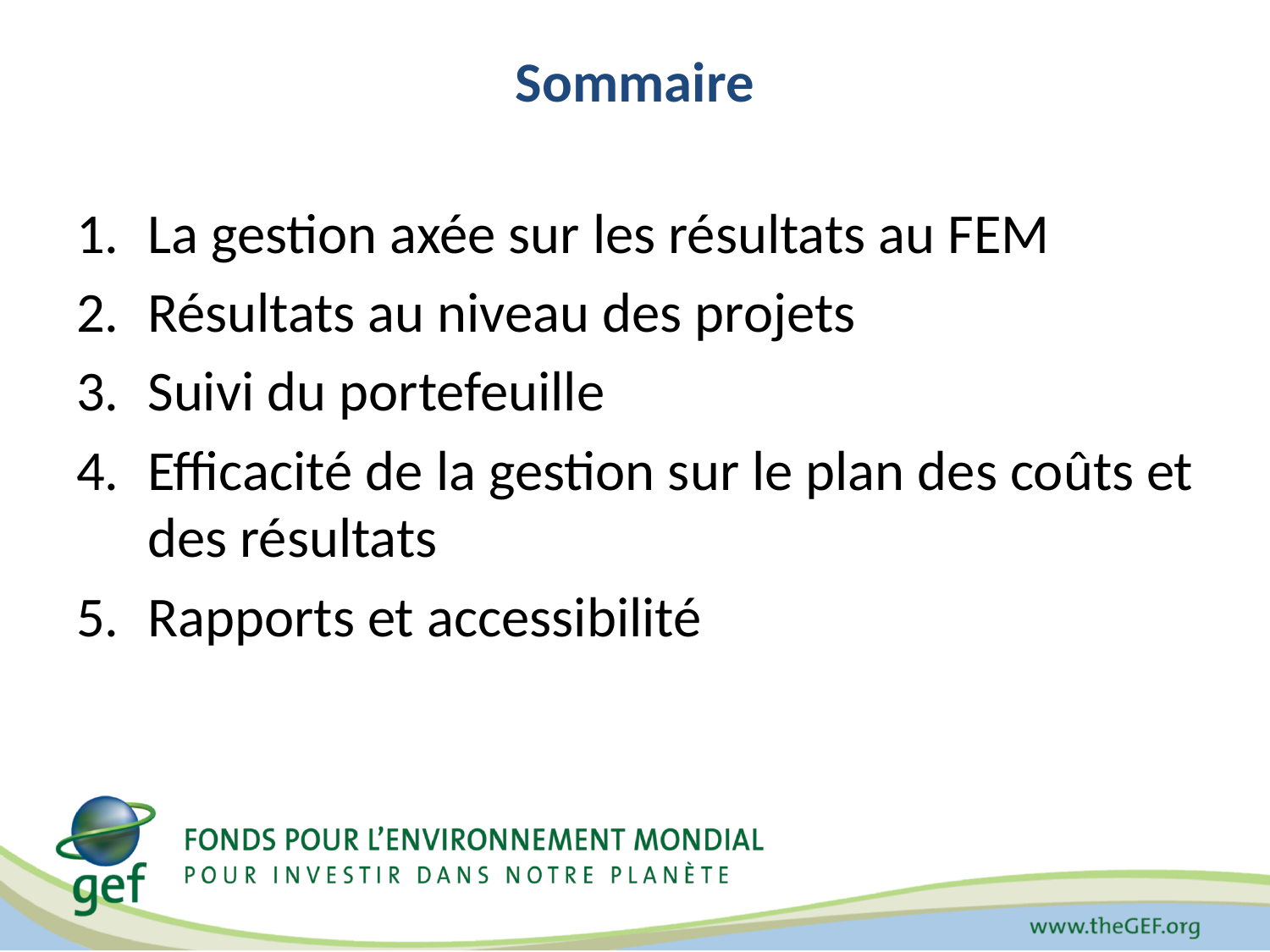

# Sommaire
La gestion axée sur les résultats au FEM
Résultats au niveau des projets
Suivi du portefeuille
Efficacité de la gestion sur le plan des coûts et des résultats
Rapports et accessibilité